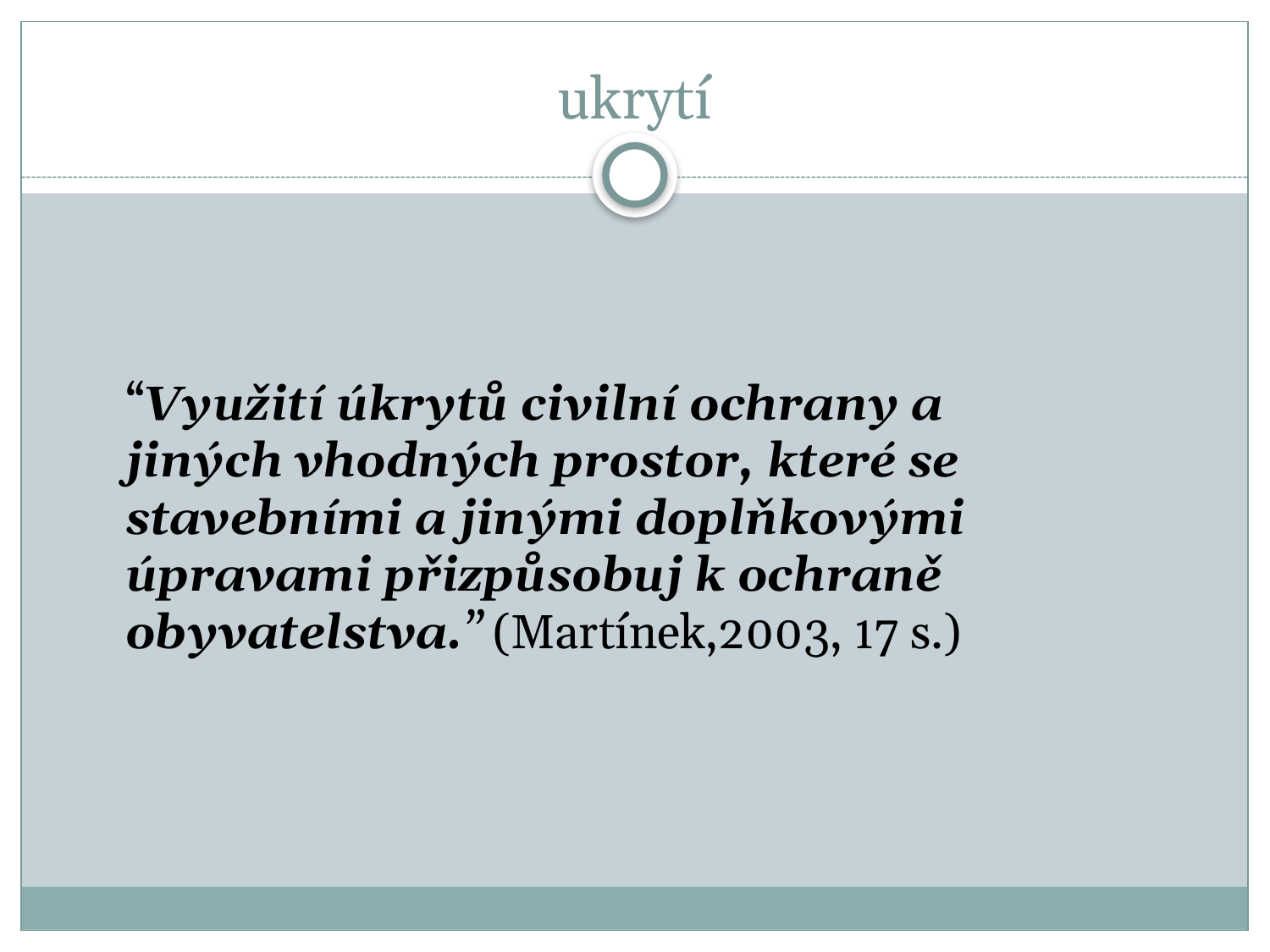

# ukrytí
	“Využití úkrytů civilní ochrany a jiných vhodných prostor, které se stavebními a jinými doplňkovými úpravami přizpůsobuj k ochraně obyvatelstva.” (Martínek,2003, 17 s.)